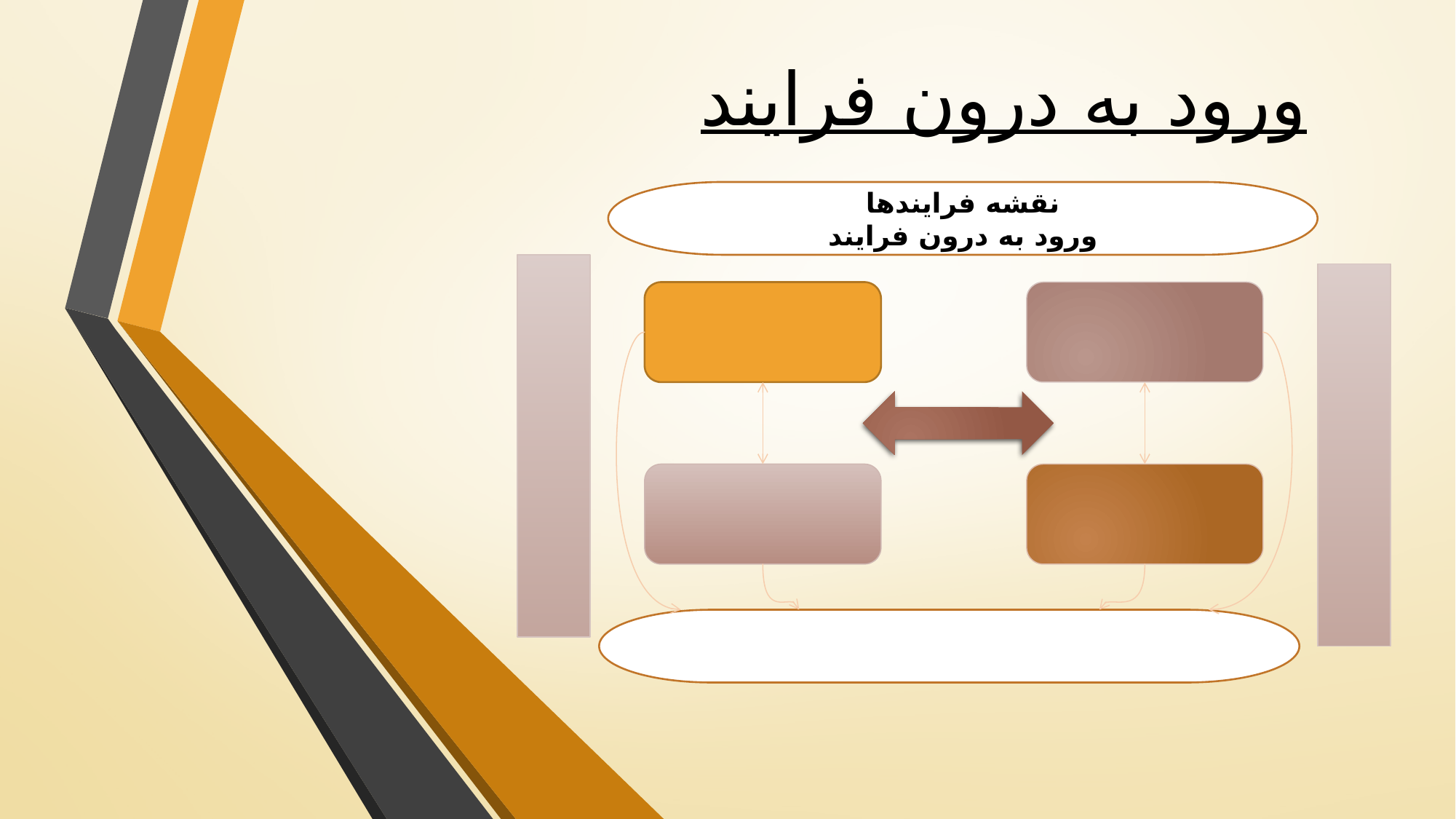

# ورود به درون فرایند
نقشه فرایندها
 ورود به درون فرایند